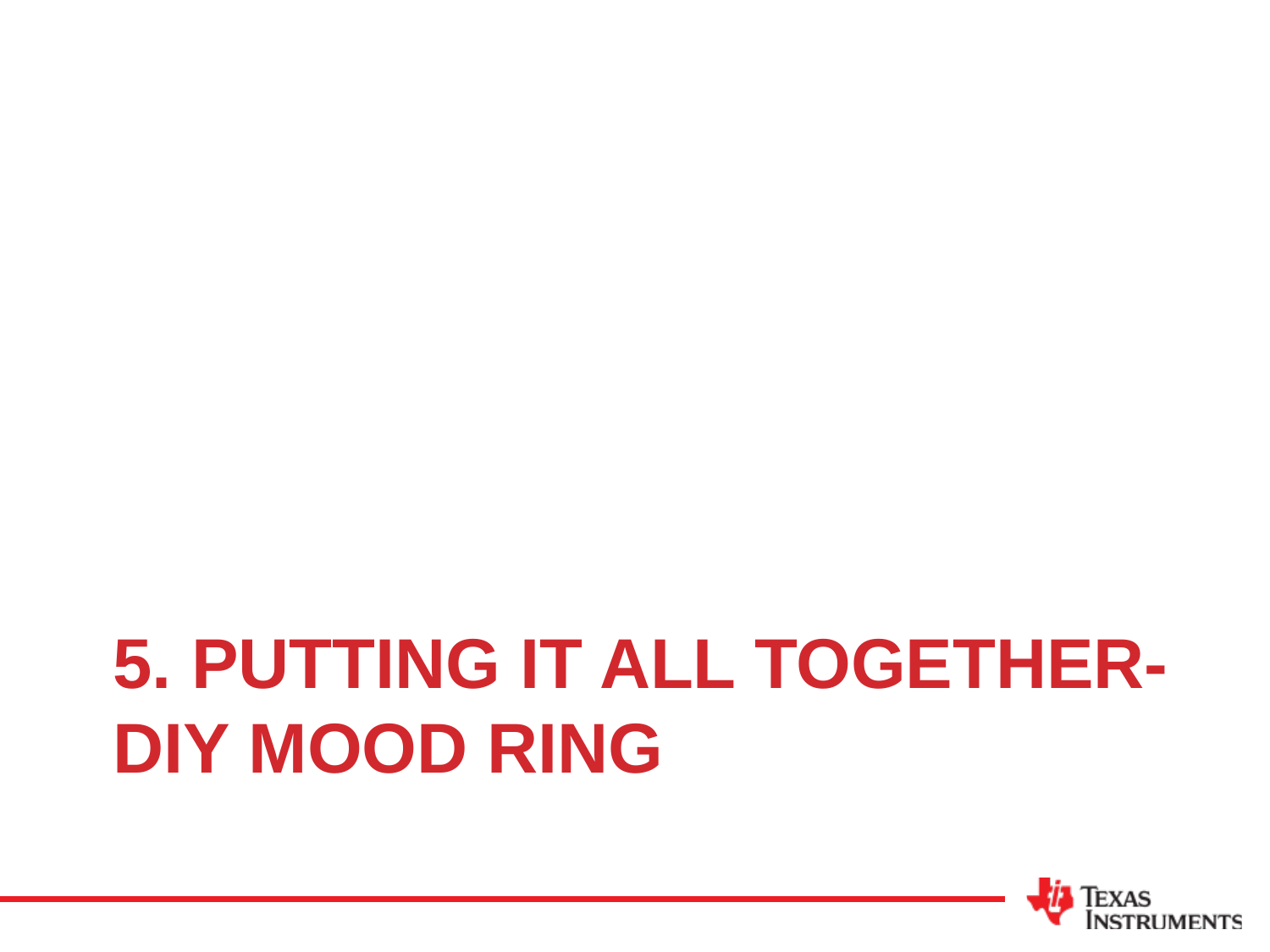

# 5. Putting it all Together- DIY Mood Ring